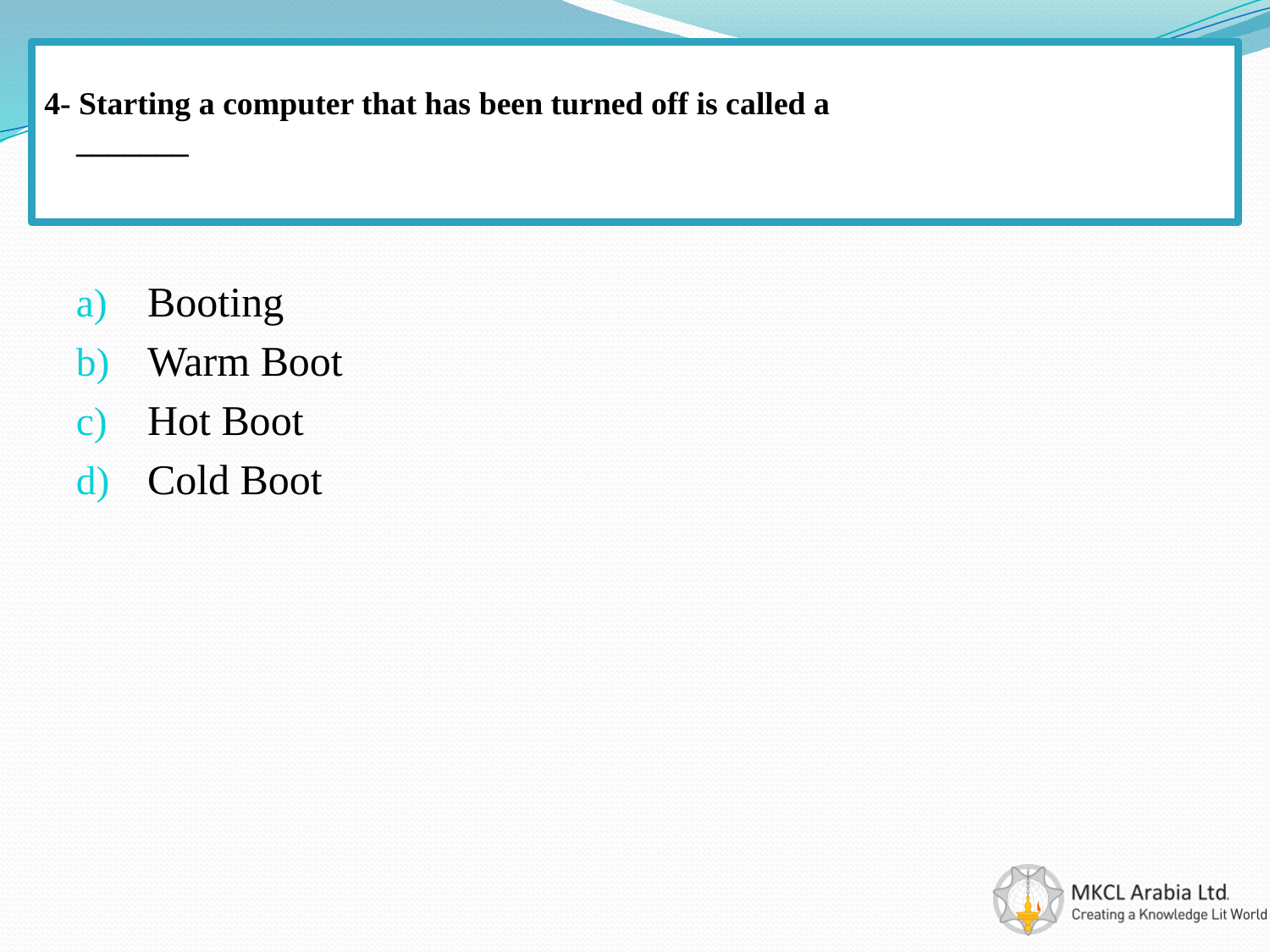

# 4- Starting a computer that has been turned off is called a _______
Booting
Warm Boot
Hot Boot
Cold Boot